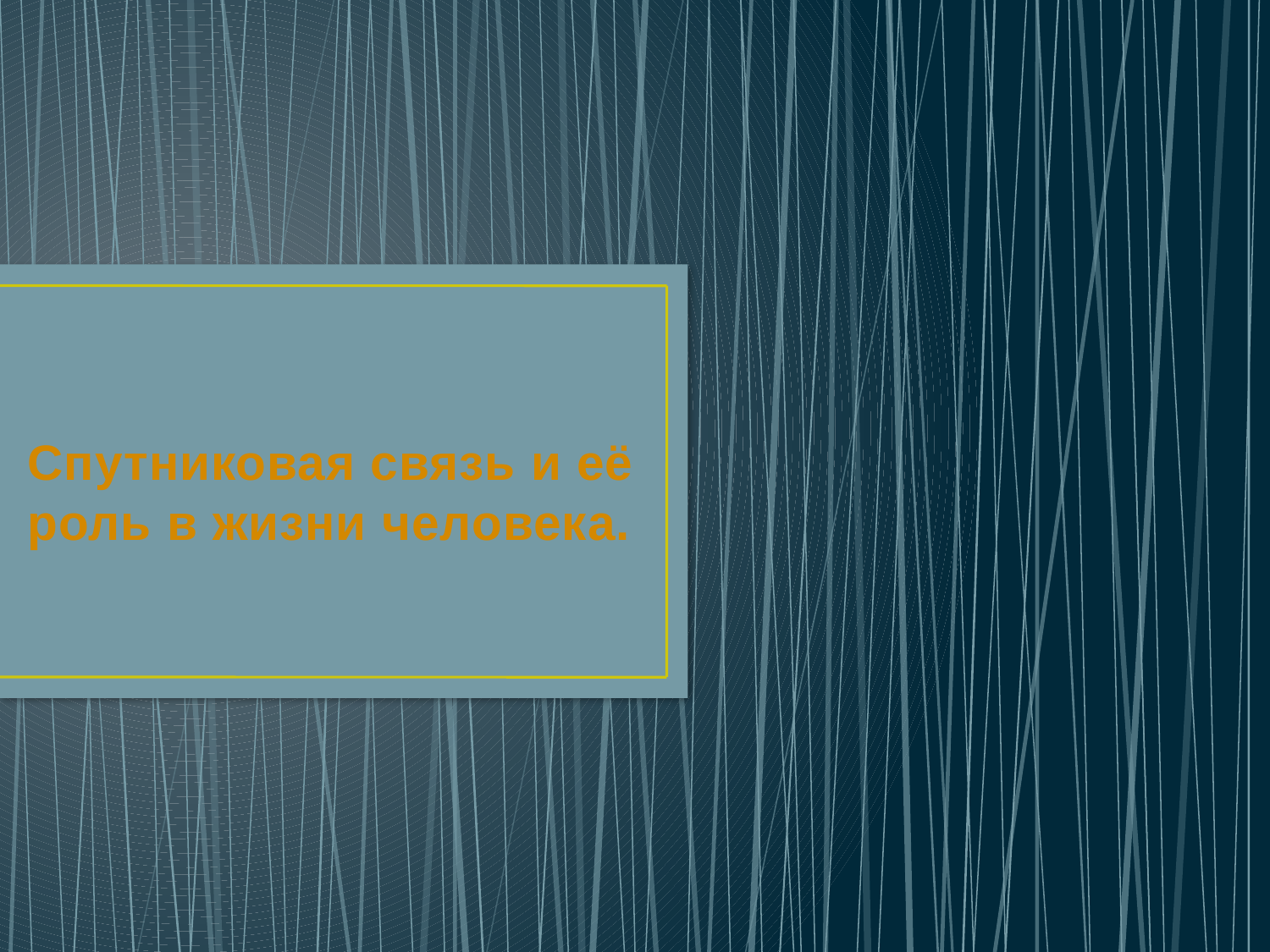

# Спутниковая связь и её роль в жизни человека.